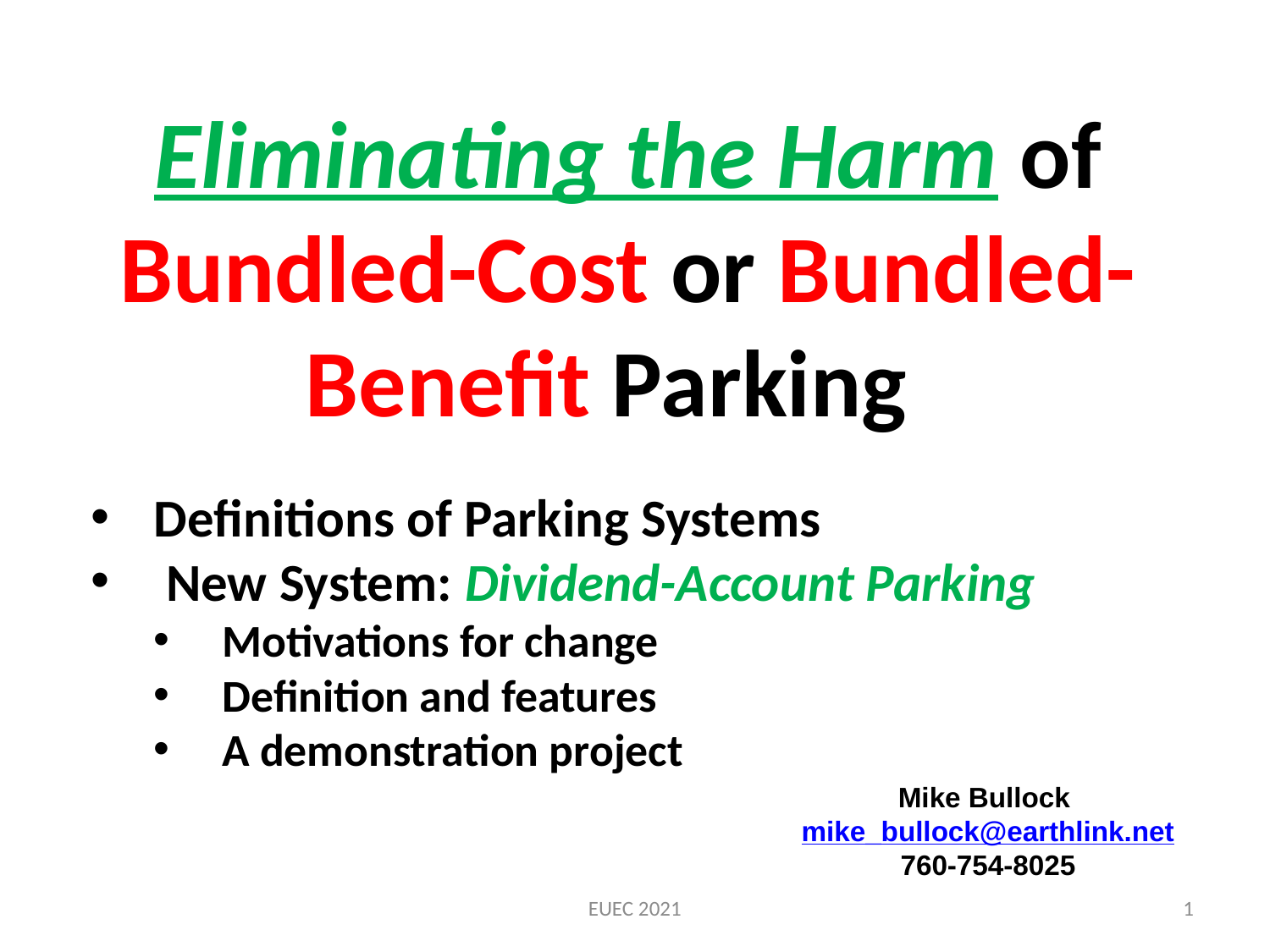

# Eliminating the Harm of Bundled-Cost or Bundled-Benefit Parking

   Definitions of Parking Systems
    New System: Dividend-Account Parking
    Motivations for change
    Definition and features
    A demonstration project
Mike Bullock mike_bullock@earthlink.net
760-754-8025
EUEC 2021
1